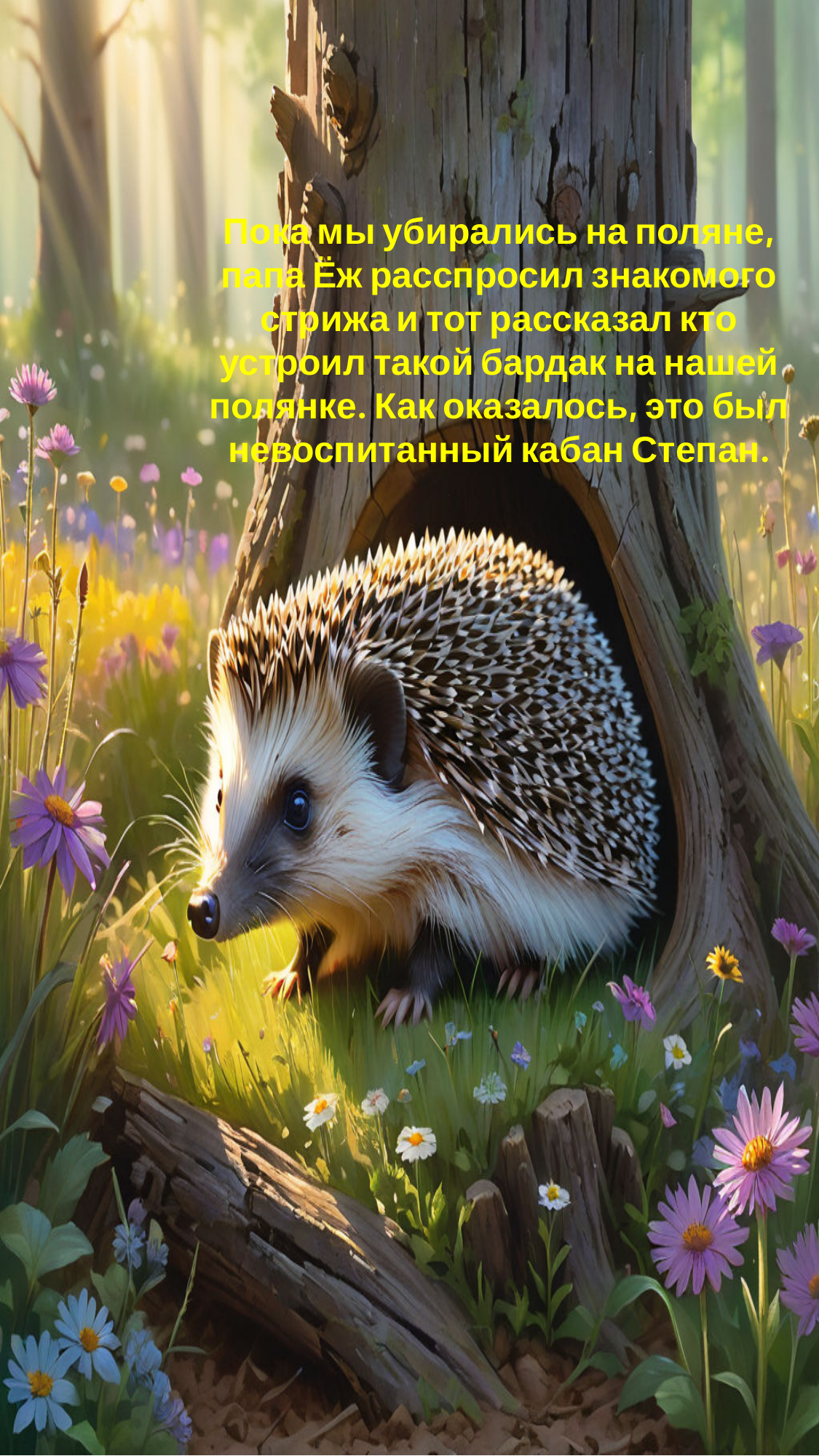

Пока мы убирались на поляне, папа Ёж расспросил знакомого стрижа и тот рассказал кто устроил такой бардак на нашей полянке. Как оказалось, это был невоспитанный кабан Степан.